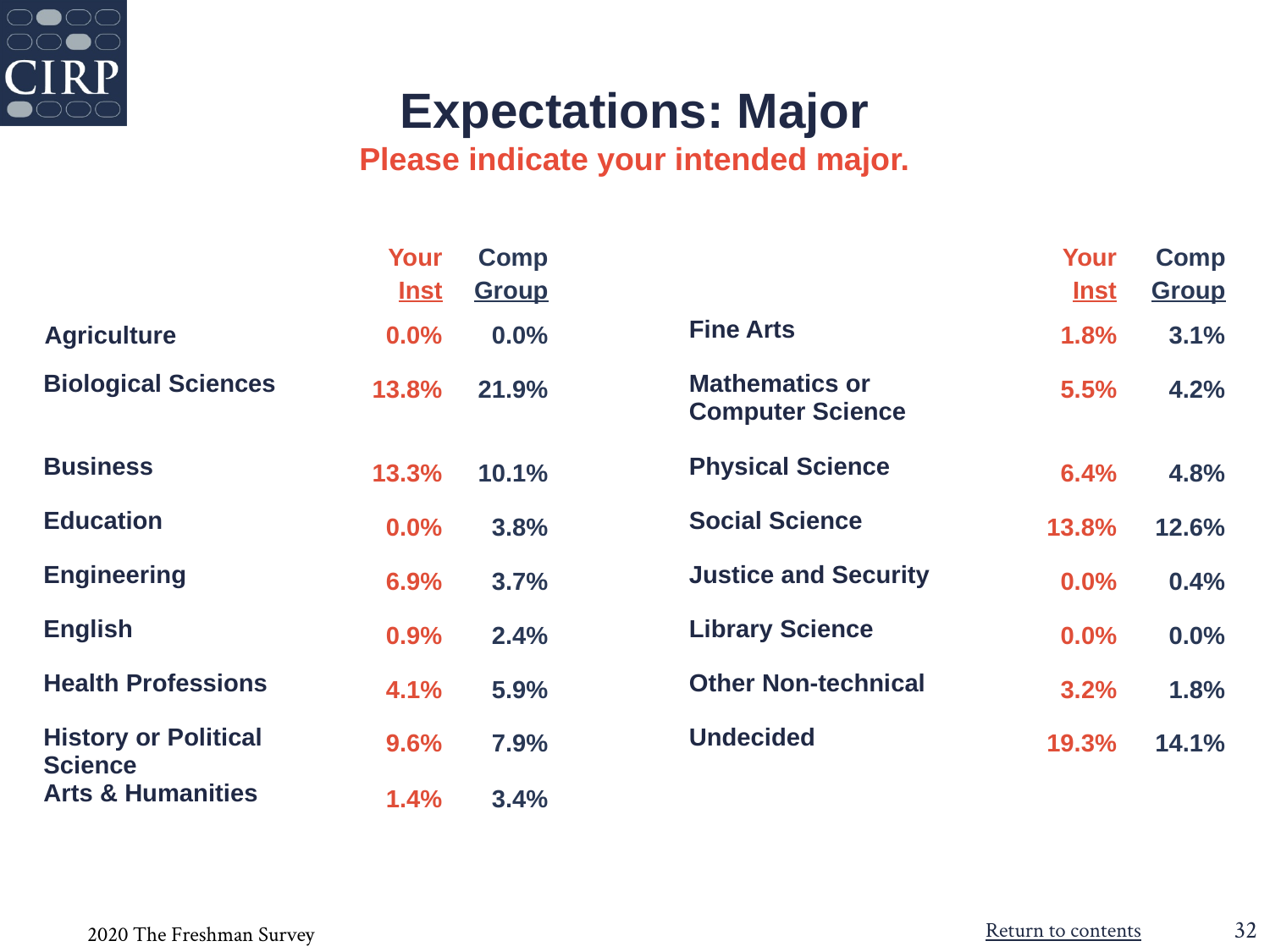

Expectations: Major
Please indicate your intended major.
|  | Your  Inst | Comp Group |  |  | Your Inst | Comp Group |
| --- | --- | --- | --- | --- | --- | --- |
| Agriculture | 0.0% | 0.0% |  | Fine Arts | 1.8% | 3.1% |
| Biological Sciences | 13.8% | 21.9% |  | Mathematics or Computer Science | 5.5% | 4.2% |
| Business | 13.3% | 10.1% |  | Physical Science | 6.4% | 4.8% |
| Education | 0.0% | 3.8% |  | Social Science | 13.8% | 12.6% |
| Engineering | 6.9% | 3.7% |  | Justice and Security | 0.0% | 0.4% |
| English | 0.9% | 2.4% |  | Library Science | 0.0% | 0.0% |
| Health Professions | 4.1% | 5.9% |  | Other Non-technical | 3.2% | 1.8% |
| History or Political Science | 9.6% | 7.9% |  | Undecided | 19.3% | 14.1% |
| Arts & Humanities | 1.4% | 3.4% |  |  |  |  |
2020 The Freshman Survey
Return to contents
32